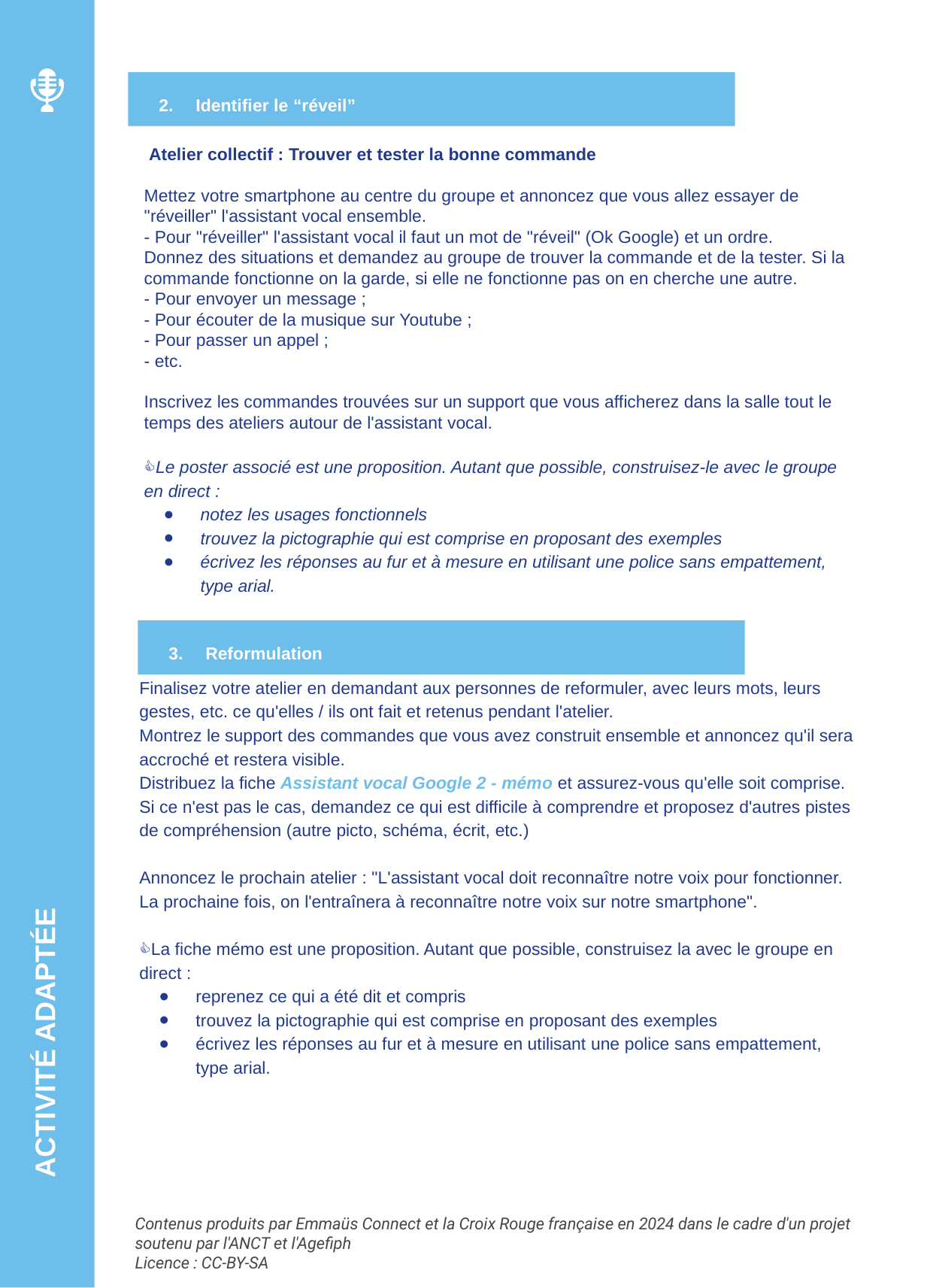

Identifier le “réveil”
 Atelier collectif : Trouver et tester la bonne commande

Mettez votre smartphone au centre du groupe et annoncez que vous allez essayer de "réveiller" l'assistant vocal ensemble.
- Pour "réveiller" l'assistant vocal il faut un mot de "réveil" (Ok Google) et un ordre.
Donnez des situations et demandez au groupe de trouver la commande et de la tester. Si la commande fonctionne on la garde, si elle ne fonctionne pas on en cherche une autre.
- Pour envoyer un message ;
- Pour écouter de la musique sur Youtube ;
- Pour passer un appel ;
- etc.

Inscrivez les commandes trouvées sur un support que vous afficherez dans la salle tout le temps des ateliers autour de l'assistant vocal.

👍Le poster associé est une proposition. Autant que possible, construisez-le avec le groupe en direct :
notez les usages fonctionnels
trouvez la pictographie qui est comprise en proposant des exemples
écrivez les réponses au fur et à mesure en utilisant une police sans empattement, type arial.

Reformulation
Finalisez votre atelier en demandant aux personnes de reformuler, avec leurs mots, leurs gestes, etc. ce qu'elles / ils ont fait et retenus pendant l'atelier.
Montrez le support des commandes que vous avez construit ensemble et annoncez qu'il sera accroché et restera visible.
Distribuez la fiche Assistant vocal Google 2 - mémo et assurez-vous qu'elle soit comprise. Si ce n'est pas le cas, demandez ce qui est difficile à comprendre et proposez d'autres pistes de compréhension (autre picto, schéma, écrit, etc.)

Annoncez le prochain atelier : "L'assistant vocal doit reconnaître notre voix pour fonctionner. La prochaine fois, on l'entraînera à reconnaître notre voix sur notre smartphone".

👍La fiche mémo est une proposition. Autant que possible, construisez la avec le groupe en direct :
reprenez ce qui a été dit et compris
trouvez la pictographie qui est comprise en proposant des exemples
écrivez les réponses au fur et à mesure en utilisant une police sans empattement, type arial.

ACTIVITÉ ADAPTÉE
Contenus produits par Emmaüs Connect et la Croix Rouge française en 2024 dans le cadre d'un projet soutenu par l'ANCT et l'Agefiph
Licence : CC-BY-SA